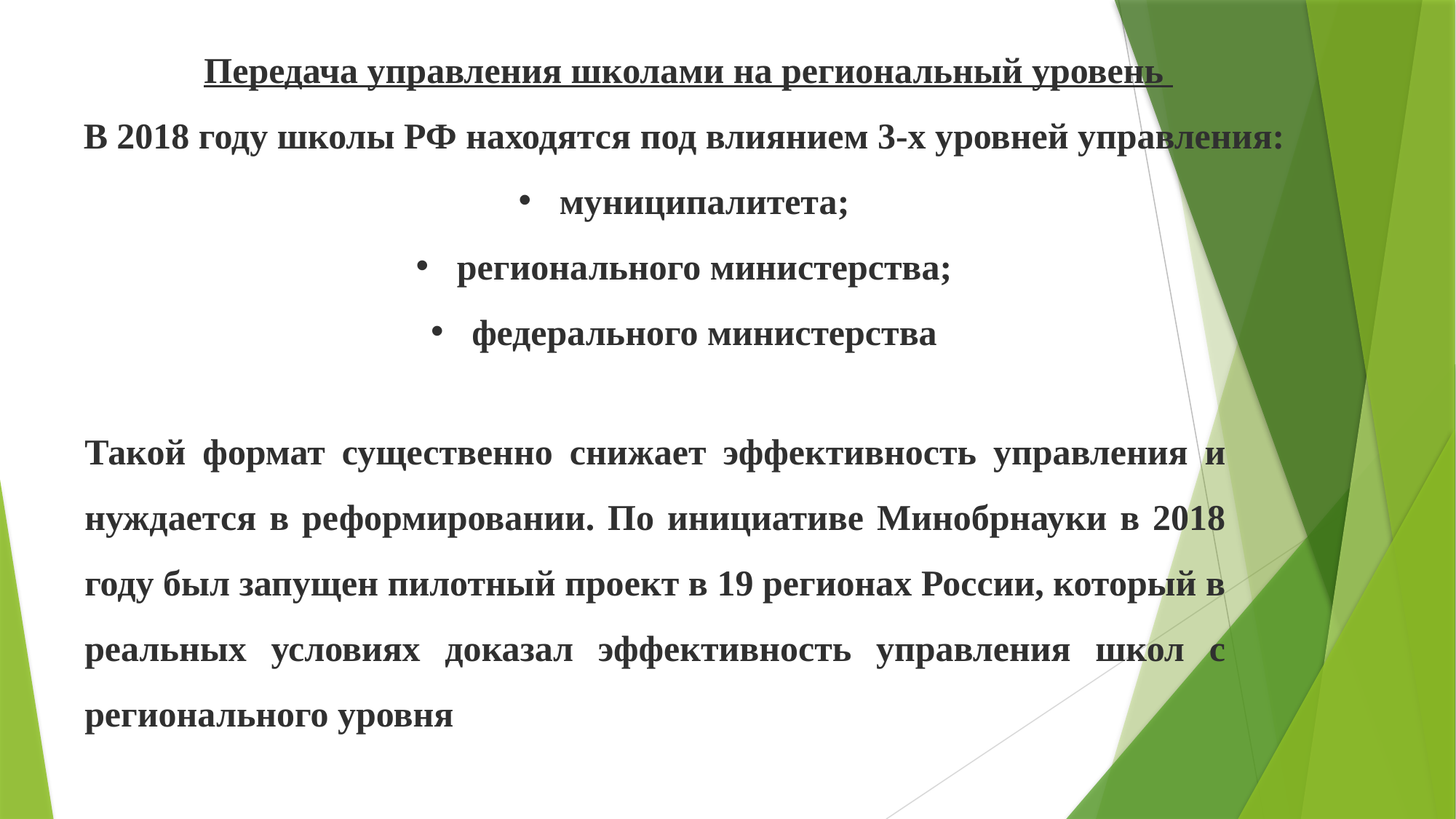

Передача управления школами на региональный уровень
В 2018 году школы РФ находятся под влиянием 3-х уровней управления:
муниципалитета;
регионального министерства;
федерального министерства
Такой формат существенно снижает эффективность управления и нуждается в реформировании. По инициативе Минобрнауки в 2018 году был запущен пилотный проект в 19 регионах России, который в реальных условиях доказал эффективность управления школ с регионального уровня